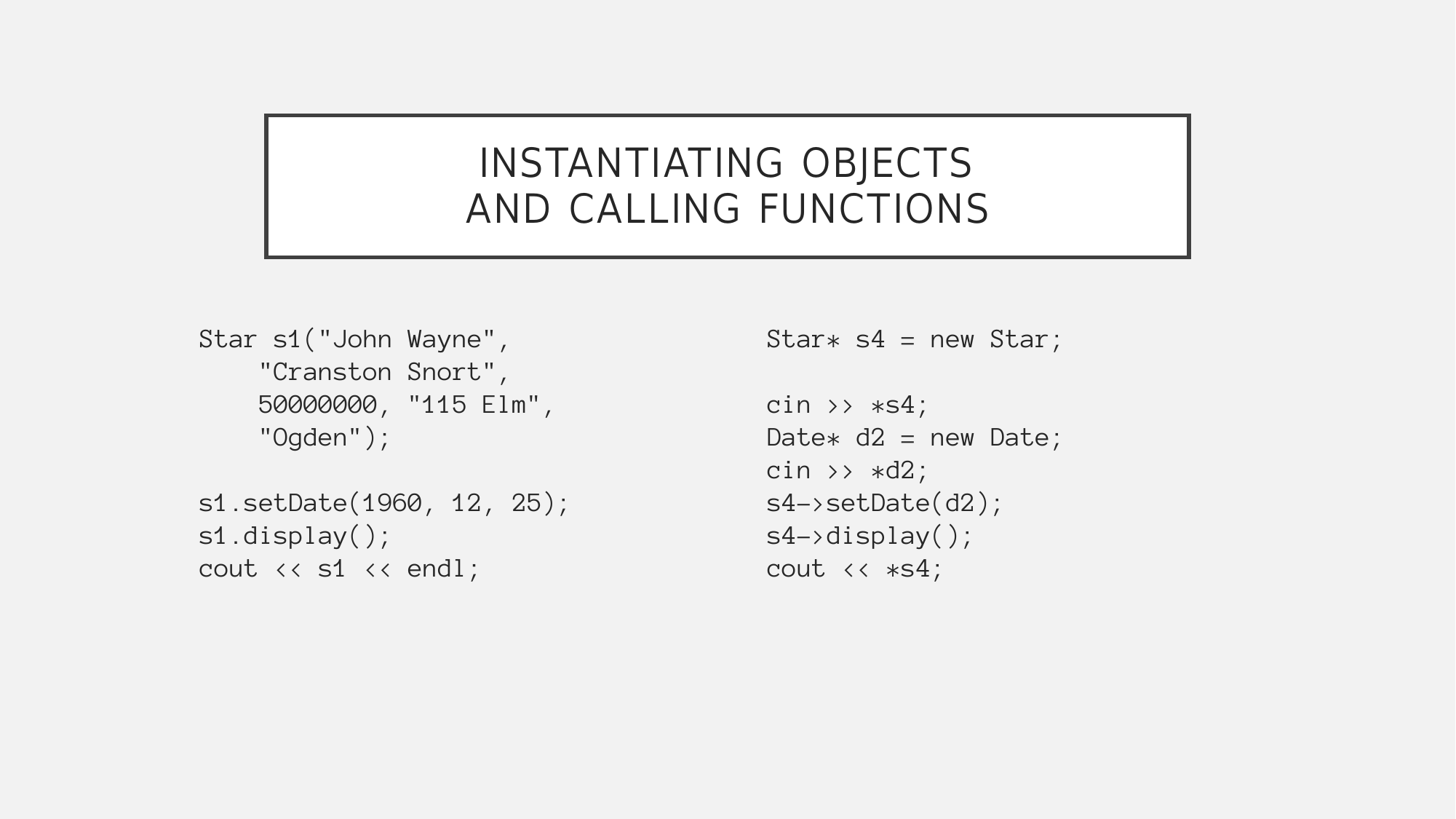

# Instantiating objects and calling functions
Star s1("John Wayne",
    "Cranston Snort",
    50000000, "115 Elm",
    "Ogden");

s1.setDate(1960, 12, 25);
s1.display();
cout << s1 << endl;
Star* s4 = new Star;

cin >> *s4;
Date* d2 = new Date;
cin >> *d2;
s4->setDate(d2);
s4->display();
cout << *s4;